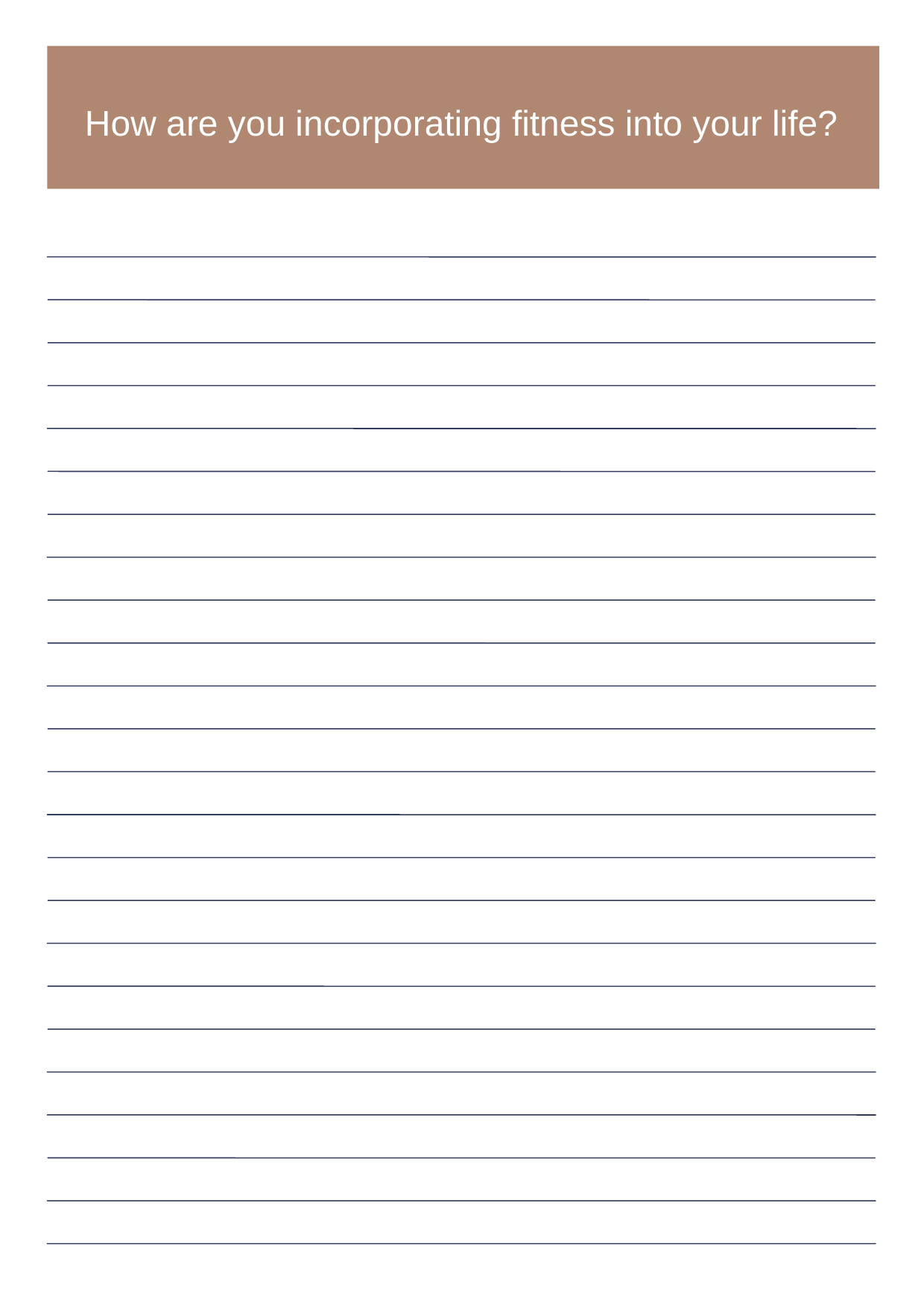

How are you incorporating fitness into your life?